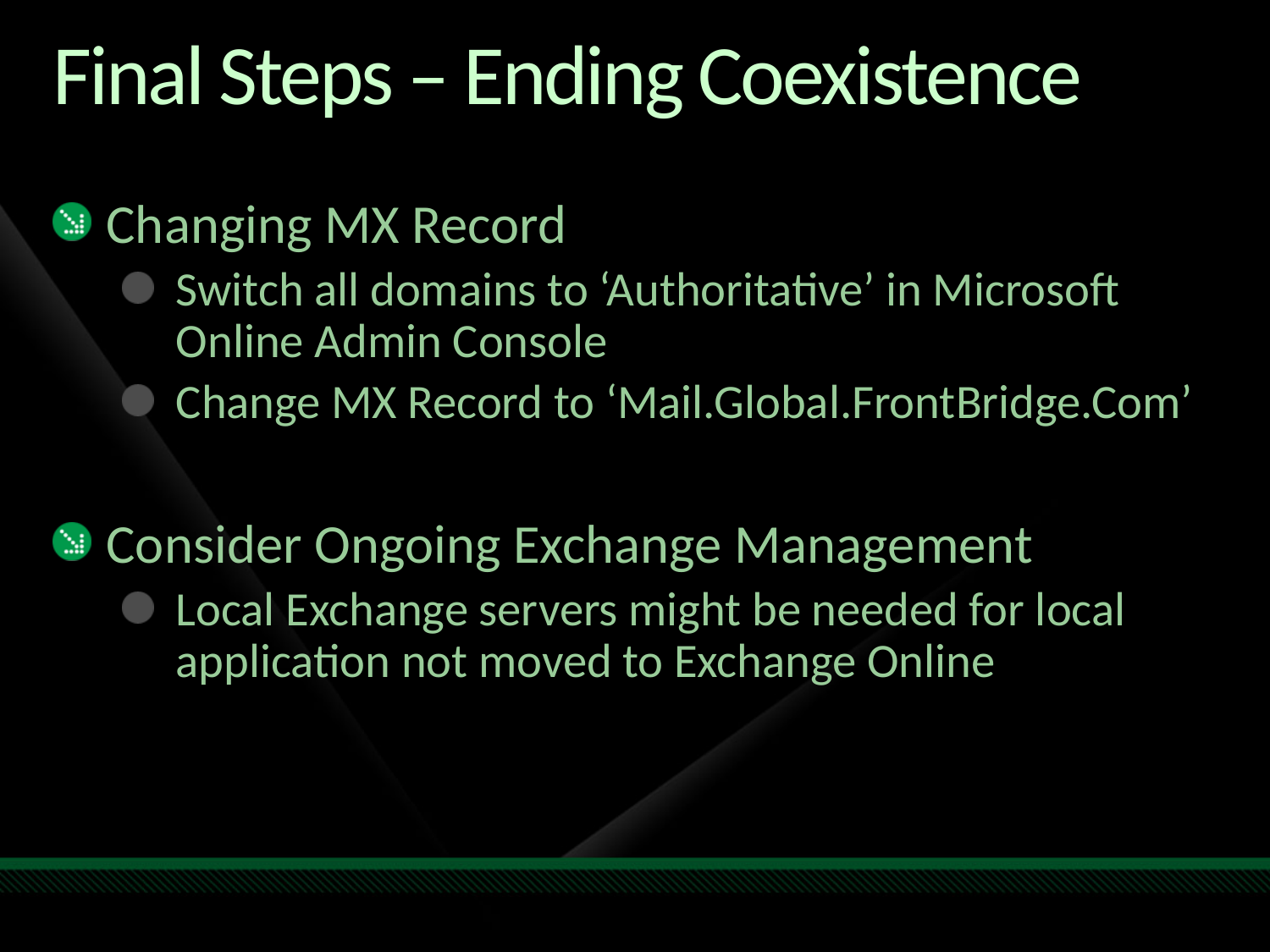

# Final Steps – Ending Coexistence
Changing MX Record
Switch all domains to ‘Authoritative’ in Microsoft Online Admin Console
Change MX Record to ‘Mail.Global.FrontBridge.Com’

Consider Ongoing Exchange Management
Local Exchange servers might be needed for local application not moved to Exchange Online